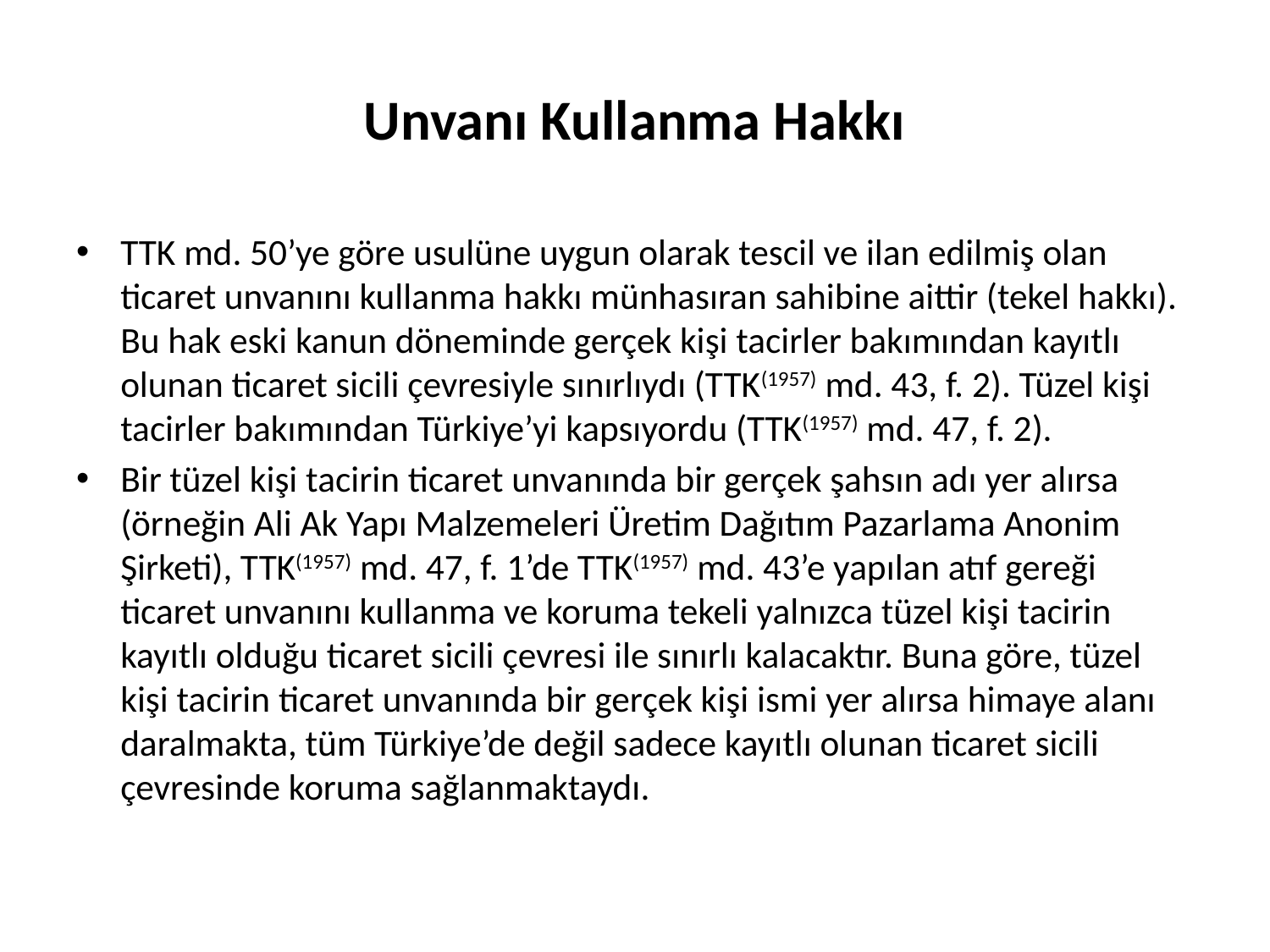

# Unvanı Kullanma Hakkı
TTK md. 50’ye göre usulüne uygun olarak tescil ve ilan edilmiş olan ticaret unvanını kullanma hakkı münhasıran sahibine aittir (tekel hakkı). Bu hak eski kanun döneminde gerçek kişi tacirler bakımından kayıtlı olunan ticaret sicili çevresiyle sınırlıydı (TTK(1957) md. 43, f. 2). Tüzel kişi tacirler bakımından Türkiye’yi kapsıyordu (TTK(1957) md. 47, f. 2).
Bir tüzel kişi tacirin ticaret unvanında bir gerçek şahsın adı yer alırsa (örneğin Ali Ak Yapı Malzemeleri Üretim Dağıtım Pazarlama Anonim Şirketi), TTK(1957) md. 47, f. 1’de TTK(1957) md. 43’e yapılan atıf gereği ticaret unvanını kullanma ve koruma tekeli yalnızca tüzel kişi tacirin kayıtlı olduğu ticaret sicili çevresi ile sınırlı kalacaktır. Buna göre, tüzel kişi tacirin ticaret unvanında bir gerçek kişi ismi yer alırsa himaye alanı daralmakta, tüm Türkiye’de değil sadece kayıtlı olunan ticaret sicili çevresinde koruma sağlanmaktaydı.